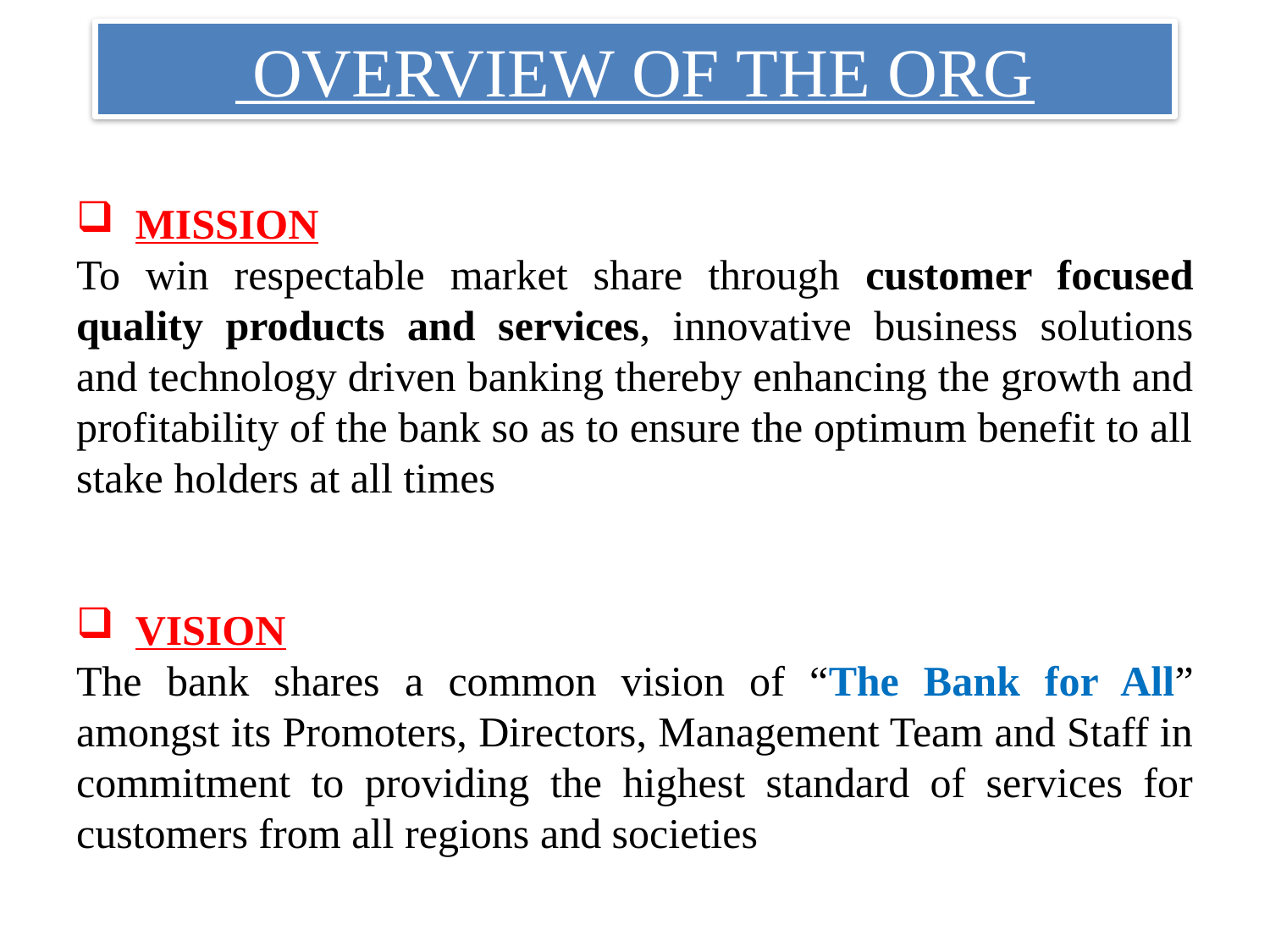

# OVERVIEW OF THE ORG
  MISSION
To win respectable market share through customer focused quality products and services, innovative business solutions and technology driven banking thereby enhancing the growth and profitability of the bank so as to ensure the optimum benefit to all stake holders at all times

  VISION
The bank shares a common vision of “The Bank for All” amongst its Promoters, Directors, Management Team and Staff in commitment to providing the highest standard of services for customers from all regions and societies